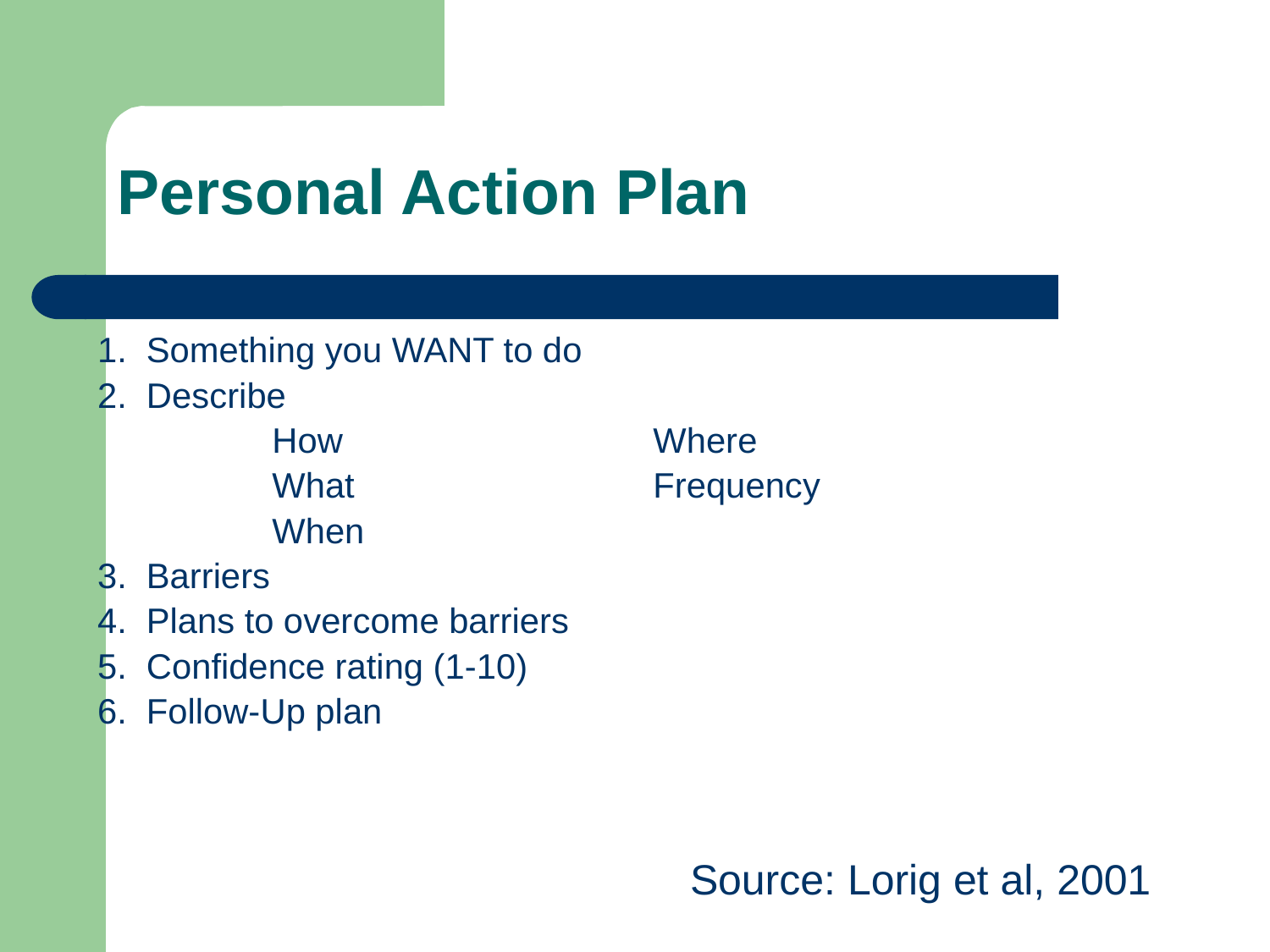

# Personal Action Plan
1.  Something you WANT to do
2.  Describe
		How			Where
		What			Frequency
		When
3.  Barriers
4.  Plans to overcome barriers
5.  Confidence rating (1-10)
6.  Follow-Up plan
Source: Lorig et al, 2001